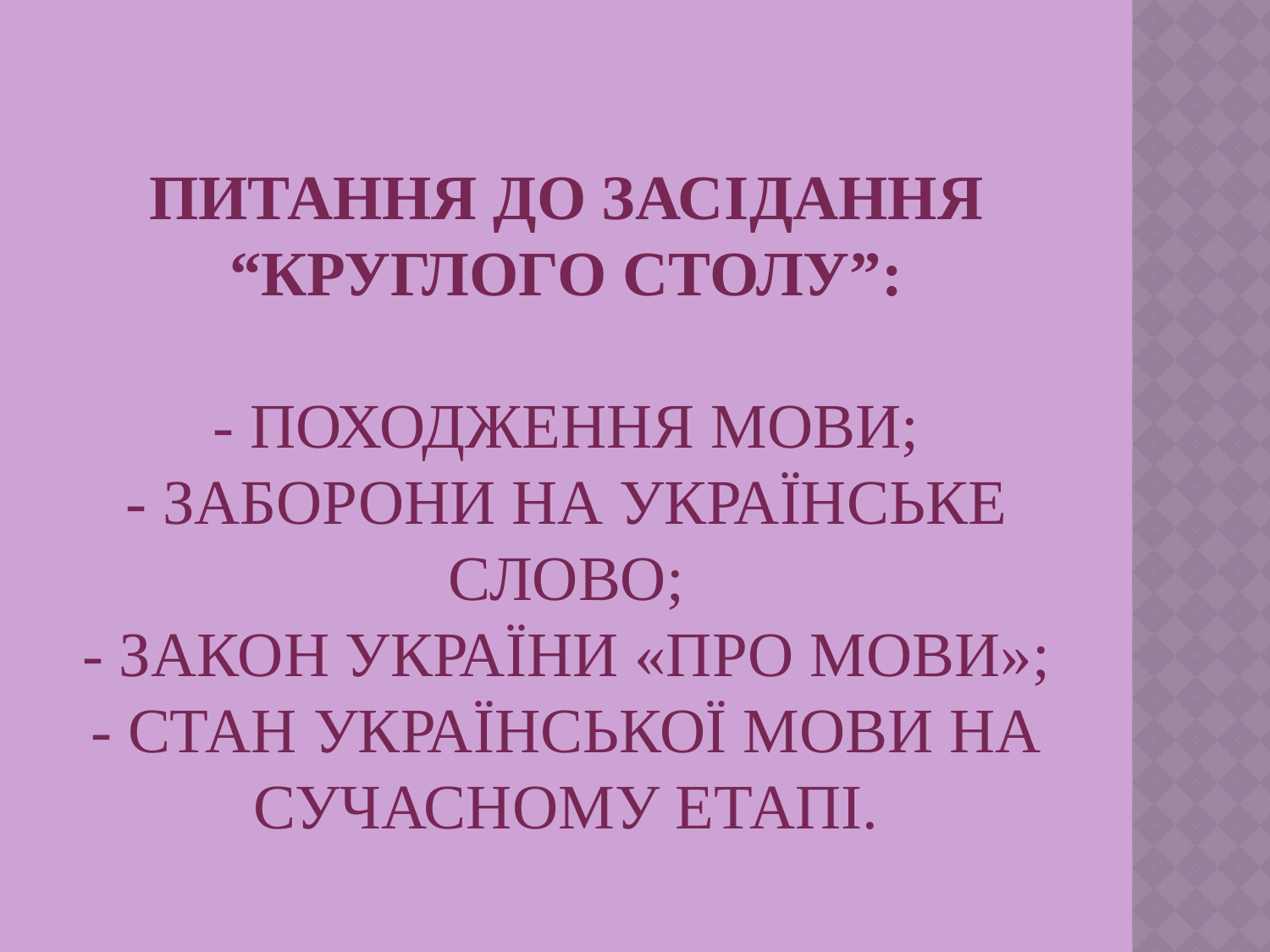

# Питання до засідання “круглого столу”: - Походження мови; - Заборони на українське слово; - Закон України «Про мови»; - Стан української мови на сучасному етапі.